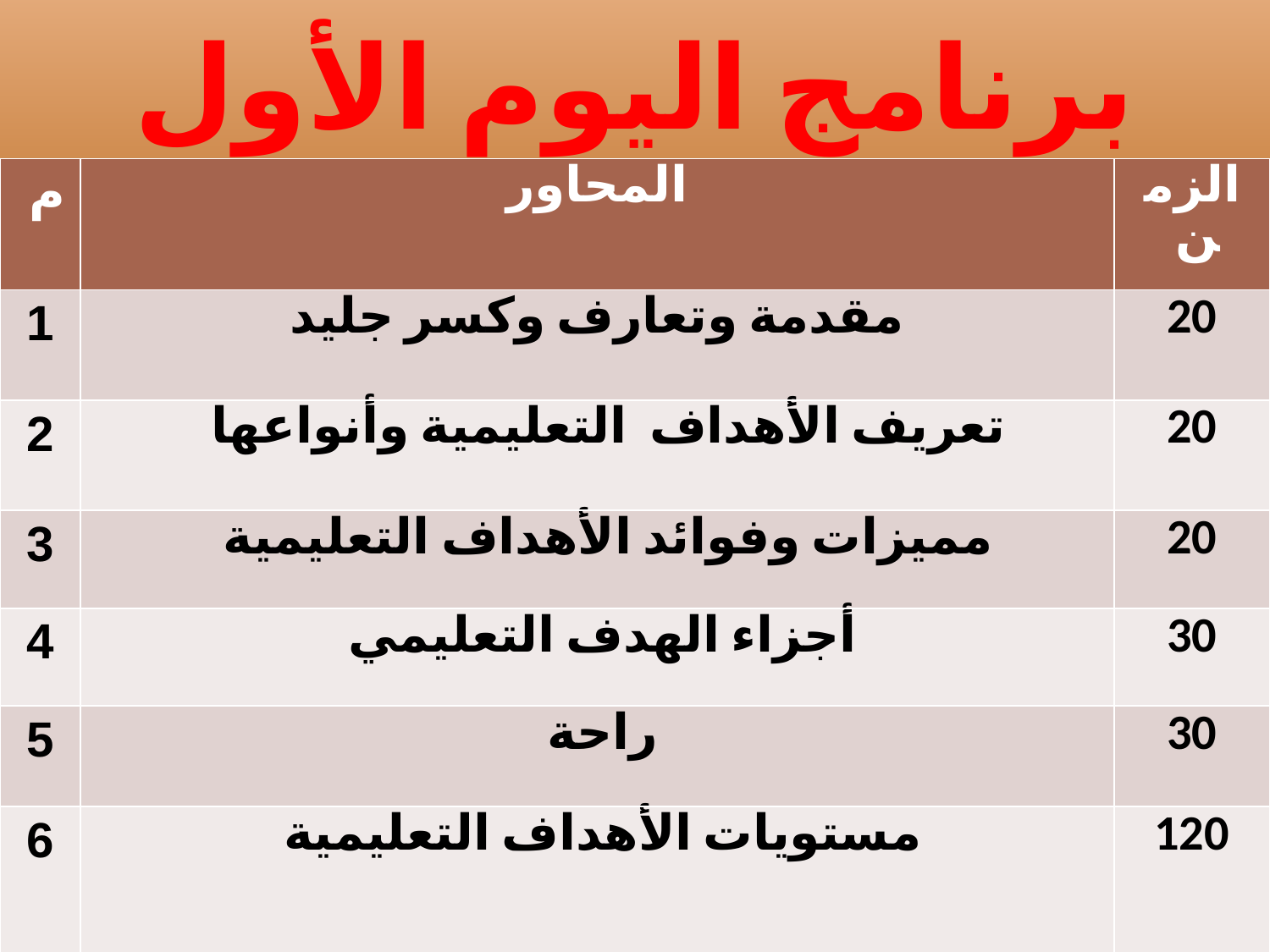

برنامج اليوم الأول
| م | المحاور | الزمن |
| --- | --- | --- |
| 1 | مقدمة وتعارف وكسر جليد | 20 |
| 2 | تعريف الأهداف التعليمية وأنواعها | 20 |
| 3 | مميزات وفوائد الأهداف التعليمية | 20 |
| 4 | أجزاء الهدف التعليمي | 30 |
| 5 | راحة | 30 |
| 6 | مستويات الأهداف التعليمية | 120 |

8